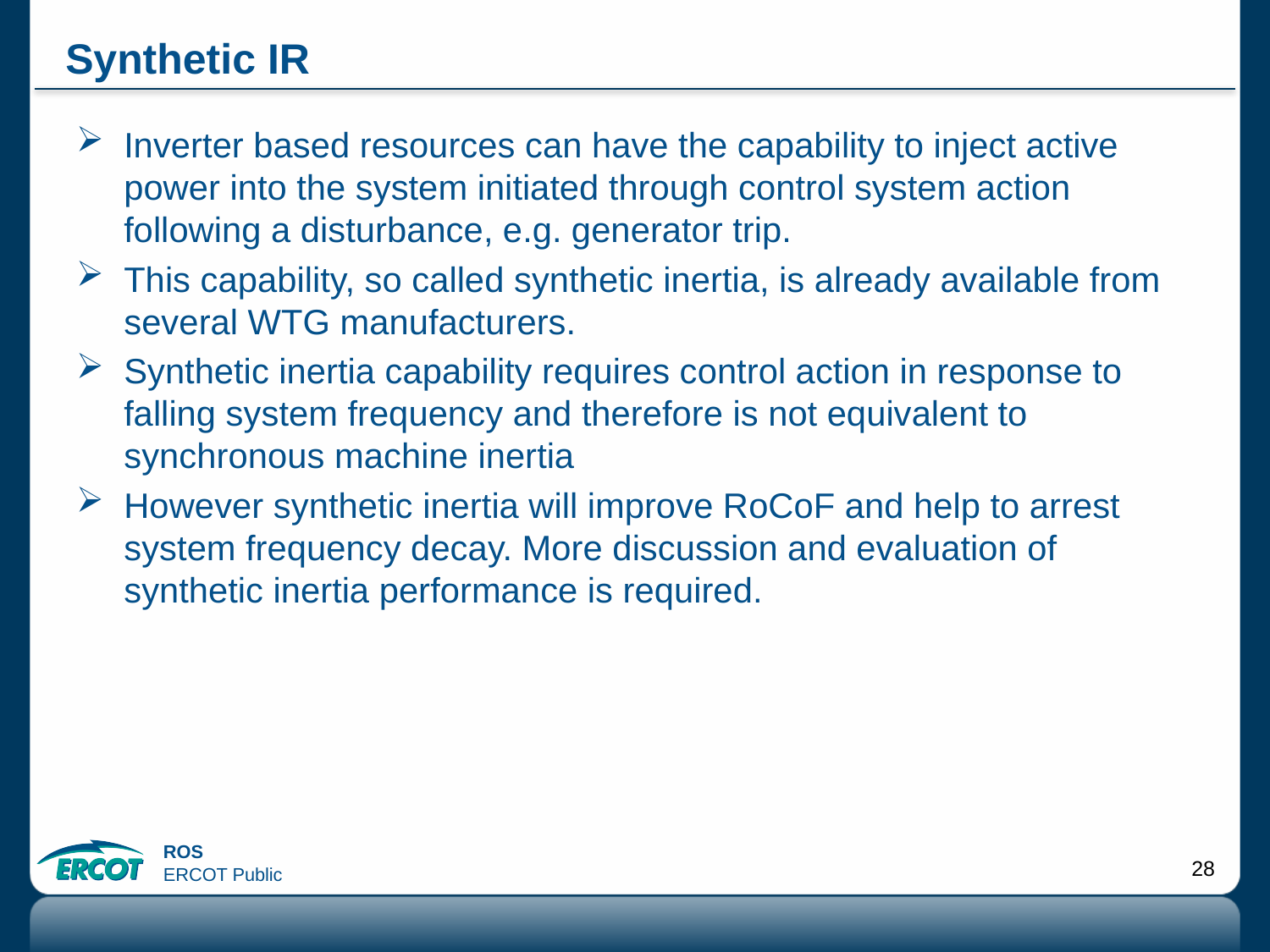

# Synthetic IR
Inverter based resources can have the capability to inject active power into the system initiated through control system action following a disturbance, e.g. generator trip.
This capability, so called synthetic inertia, is already available from several WTG manufacturers.
Synthetic inertia capability requires control action in response to falling system frequency and therefore is not equivalent to synchronous machine inertia
However synthetic inertia will improve RoCoF and help to arrest system frequency decay. More discussion and evaluation of synthetic inertia performance is required.